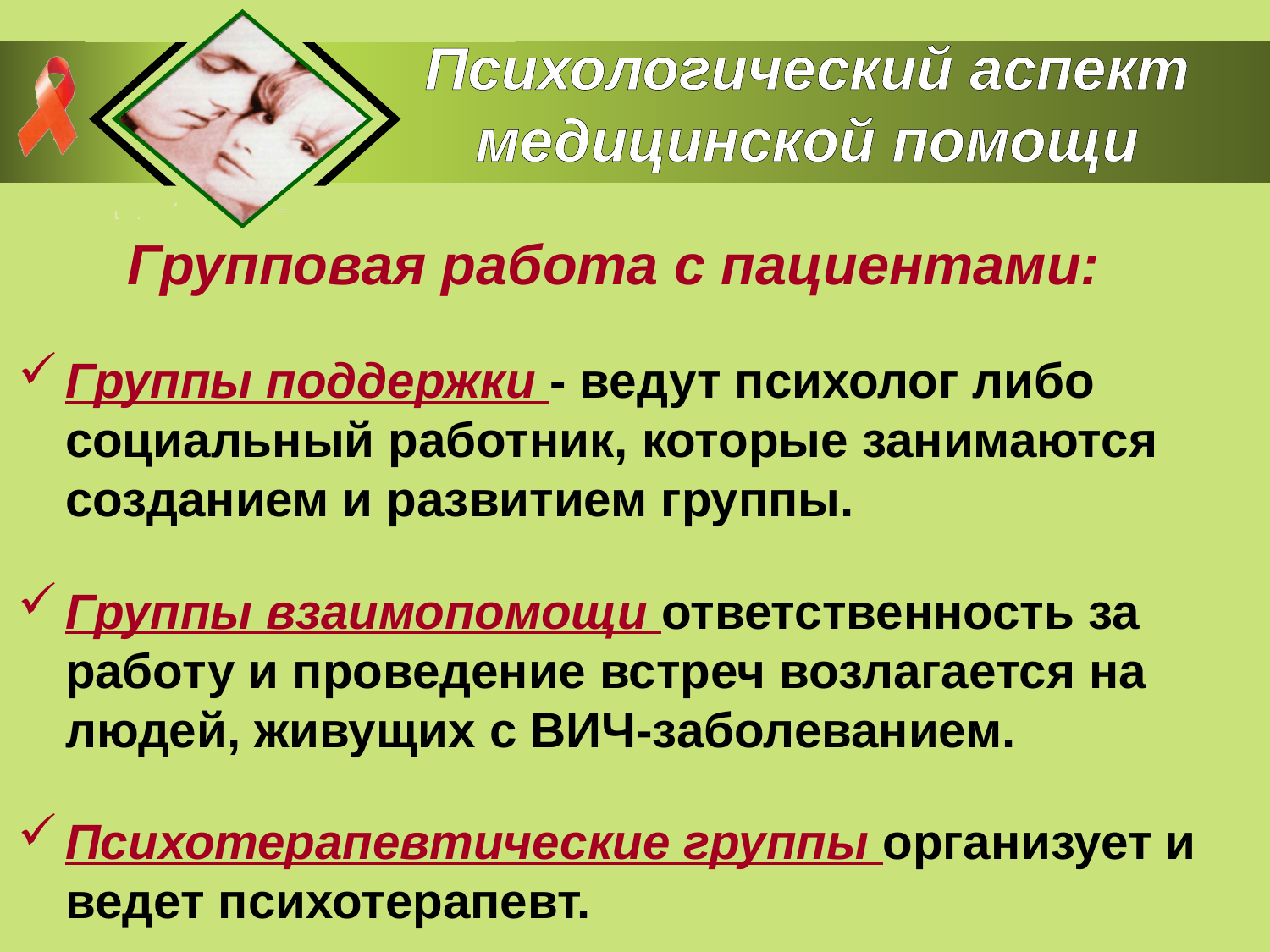

# Психологический аспект медицинской помощи
       Групповая работа с пациентами:
Группы поддержки - ведут психолог либо социальный работник, которые занимаются созданием и развитием группы.
Группы взаимопомощи ответственность за работу и проведение встреч возлагается на людей, живущих с ВИЧ-заболеванием.
Психотерапевтические группы организует и ведет психотерапевт.